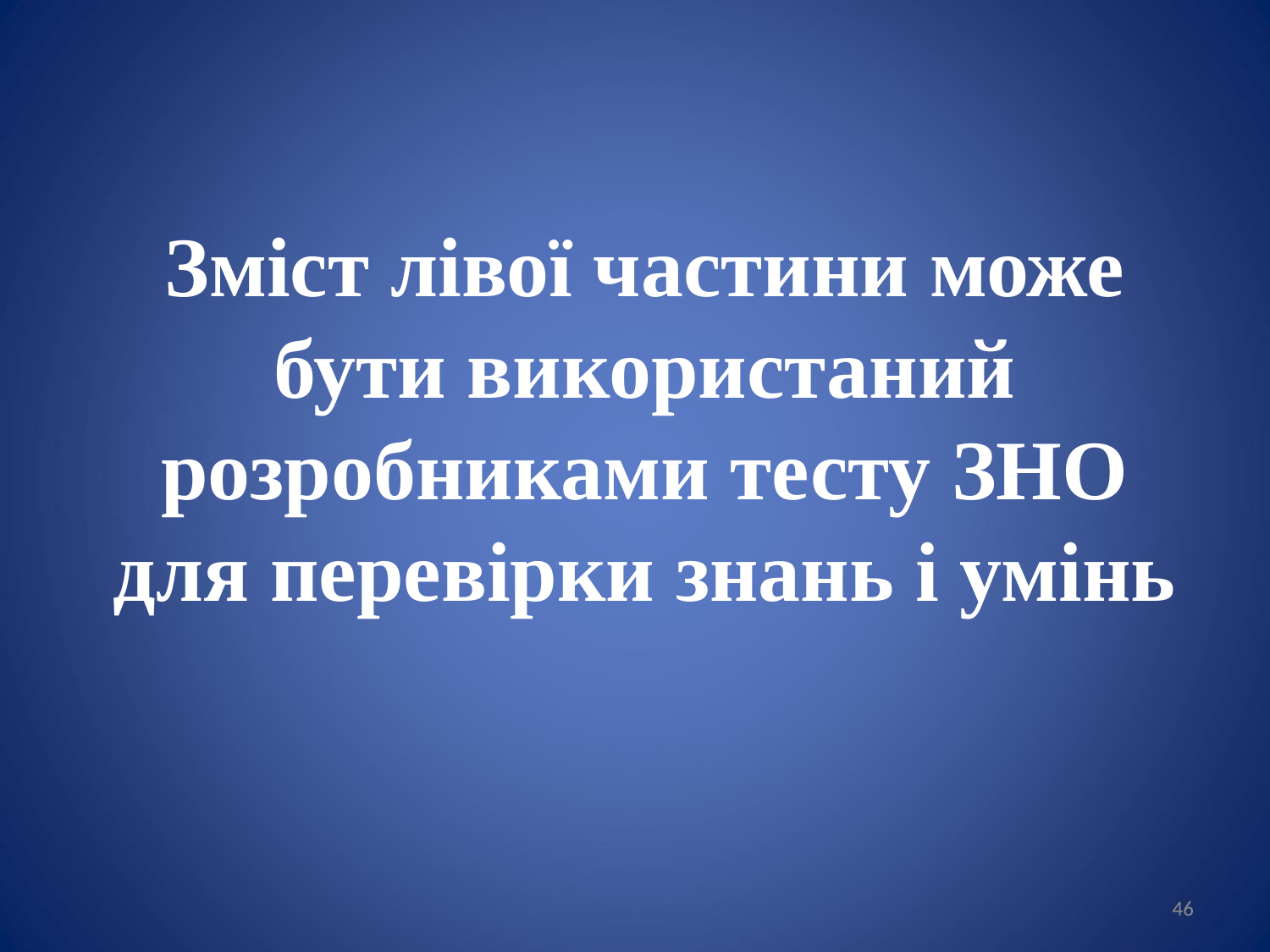

Зміст лівої частини може бути використаний розробниками тесту ЗНО для перевірки знань і умінь
46